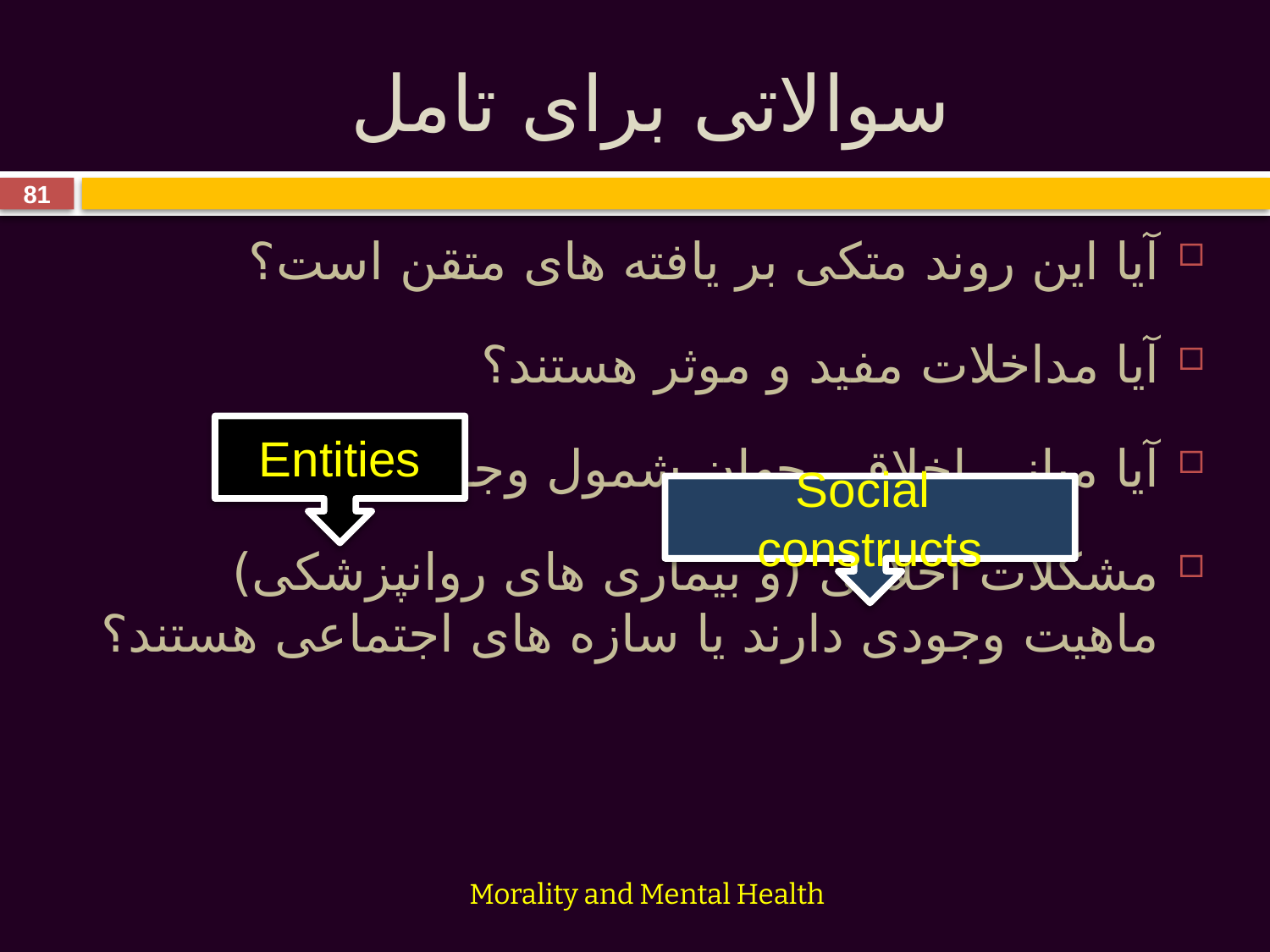

# سوالاتی برای تامل
81
آیا این روند متکی بر یافته های متقن است؟
آیا مداخلات مفید و موثر هستند؟
آیا مبانی اخلاقی جهان شمول وجود دارد؟
مشکلات اخلاقی (و بیماری های روانپزشکی) ماهیت وجودی دارند یا سازه های اجتماعی هستند؟

Entities
Social  constructs
Morality and Mental Health